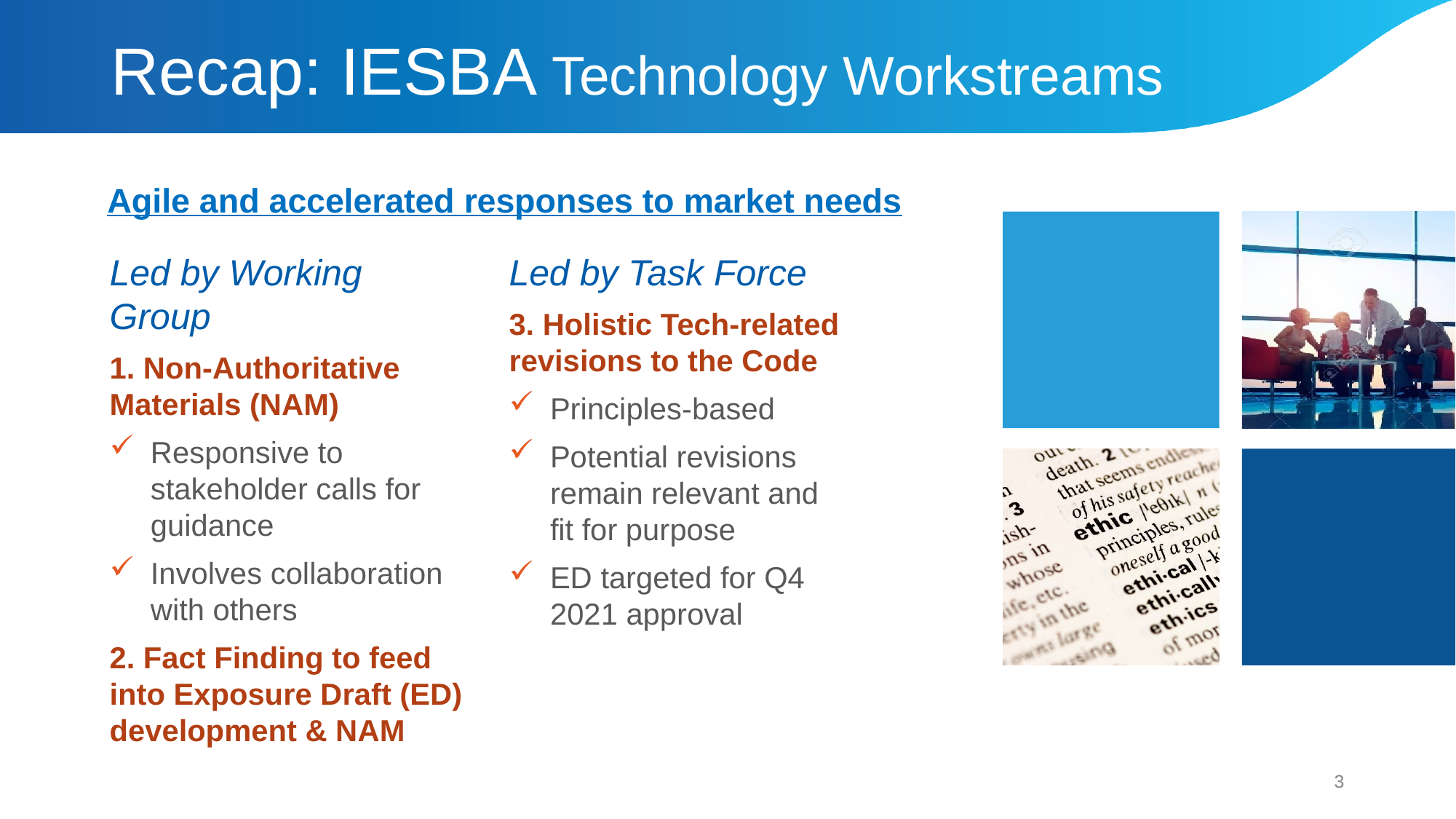

# Recap: IESBA Technology Workstreams
Agile and accelerated responses to market needs
Led by Working Group
1. Non-Authoritative Materials (NAM)
Responsive to stakeholder calls for guidance
Involves collaboration with others
2. Fact Finding to feed into Exposure Draft (ED) development & NAM
Led by Task Force
3. Holistic Tech-related revisions to the Code
Principles-based
Potential revisions remain relevant and fit for purpose
ED targeted for Q4 2021 approval

3